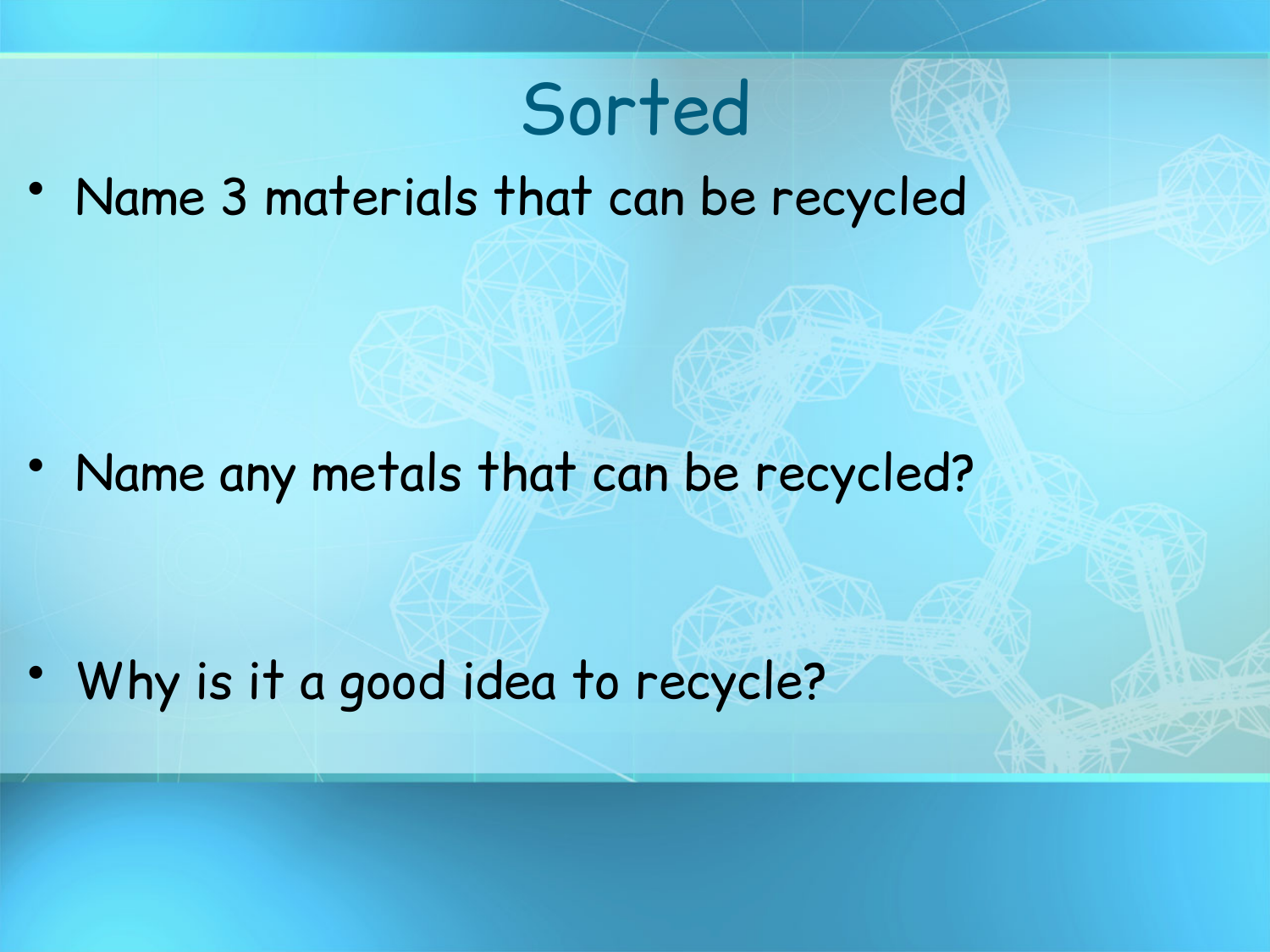

# Sorted
Name 3 materials that can be recycled

Name any metals that can be recycled?

Why is it a good idea to recycle?